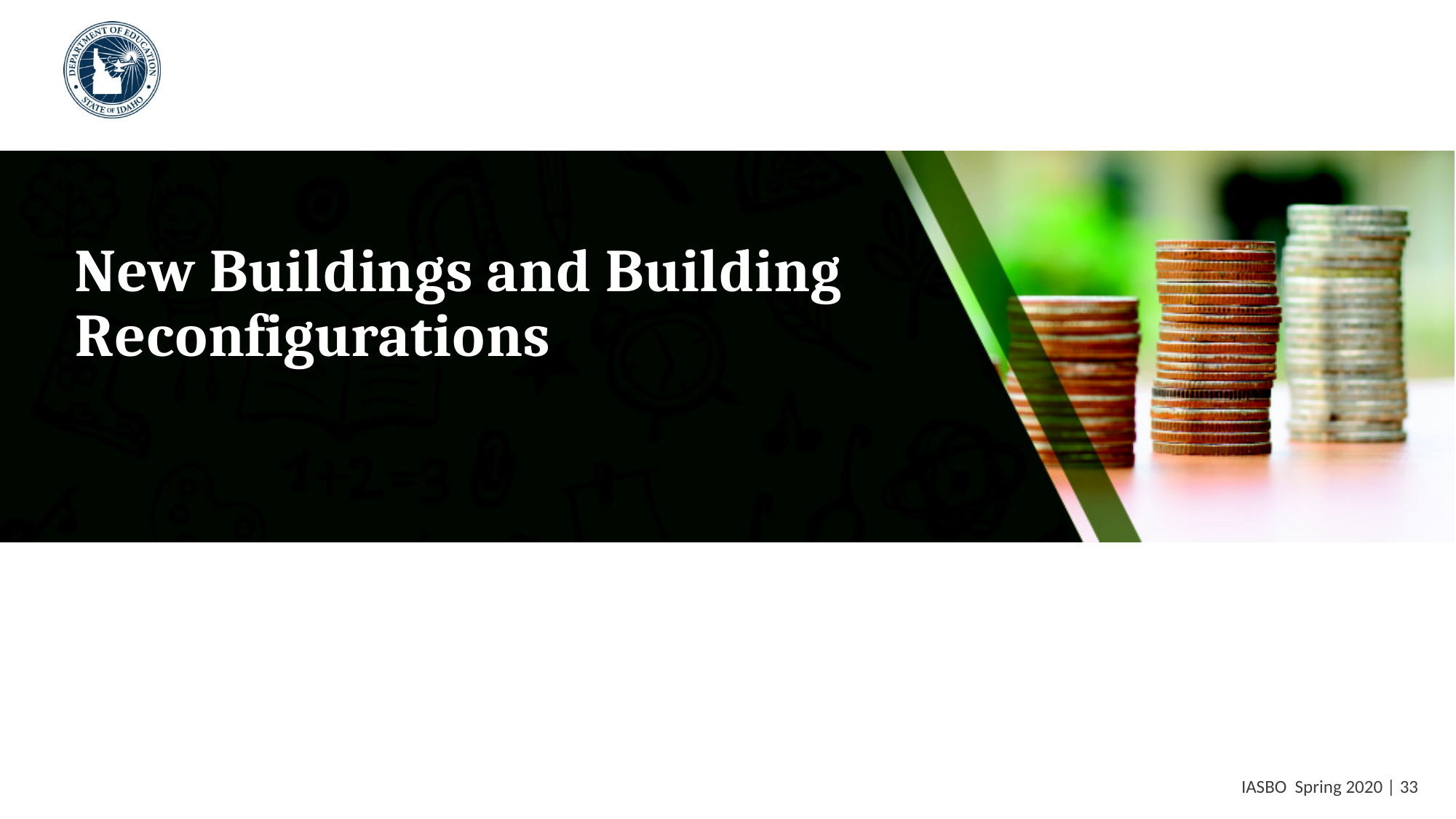

# New Buildings and Building Reconfigurations
 IASBO  Spring 2020 | 33